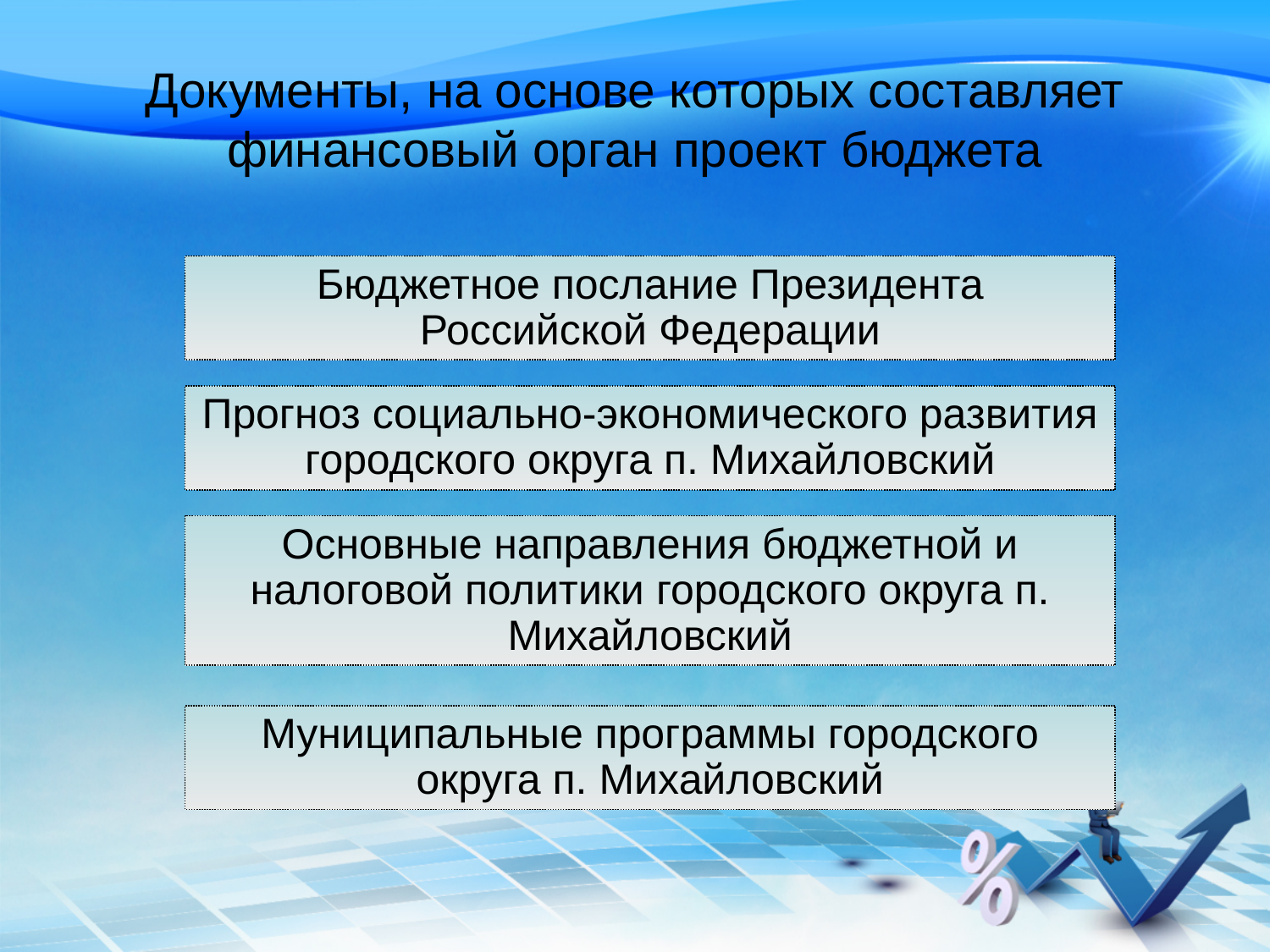

# Документы, на основе которых составляет финансовый орган проект бюджета
Бюджетное послание Президента Российской Федерации
Прогноз социально-экономического развития городского округа п. Михайловский
Основные направления бюджетной и налоговой политики городского округа п. Михайловский
Муниципальные программы городского округа п. Михайловский